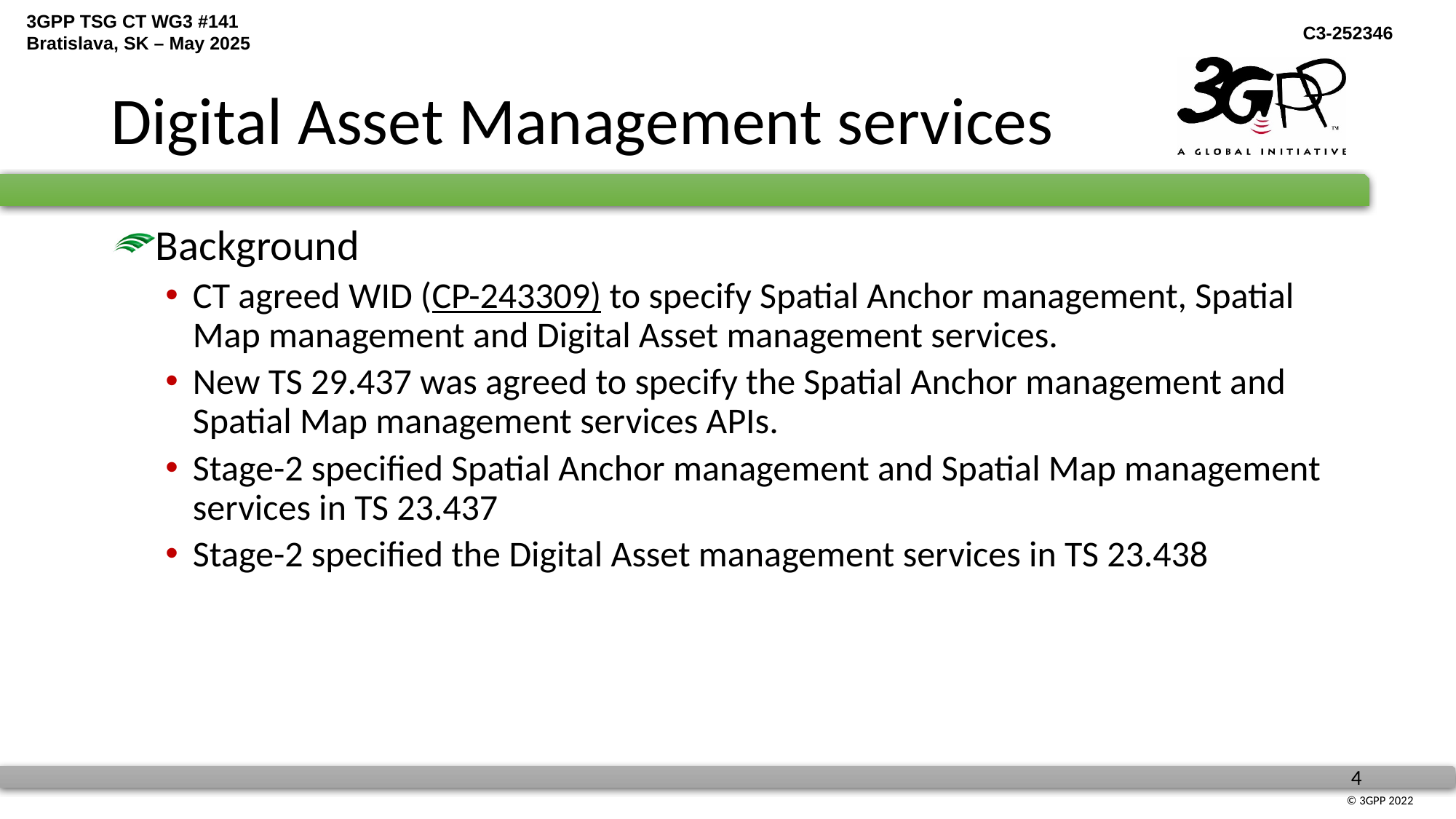

# Digital Asset Management services
Background
CT agreed WID (CP-243309) to specify Spatial Anchor management, Spatial Map management and Digital Asset management services.
New TS 29.437 was agreed to specify the Spatial Anchor management and Spatial Map management services APIs.
Stage-2 specified Spatial Anchor management and Spatial Map management services in TS 23.437
Stage-2 specified the Digital Asset management services in TS 23.438